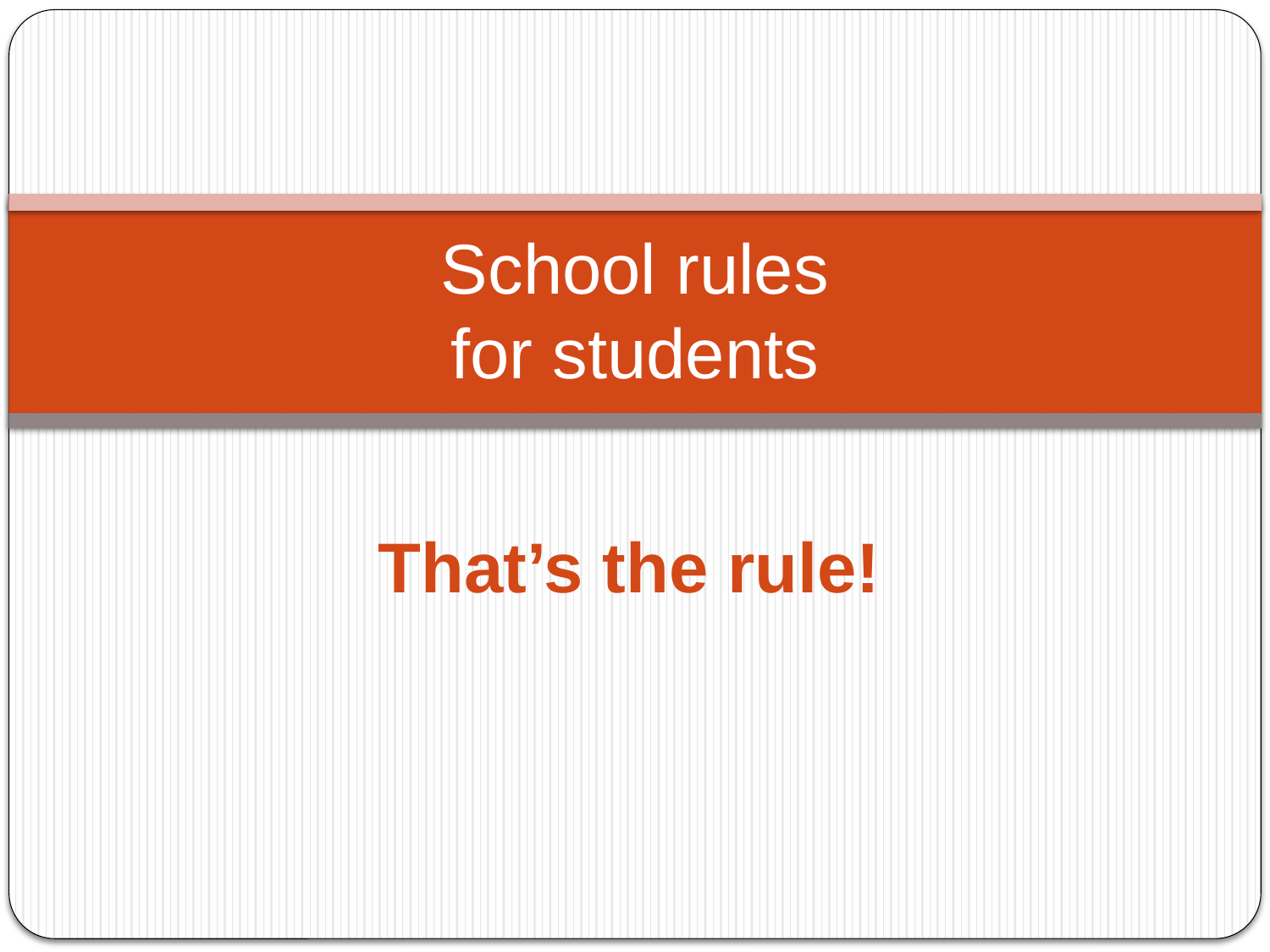

# School rules for students
That’s the rule!